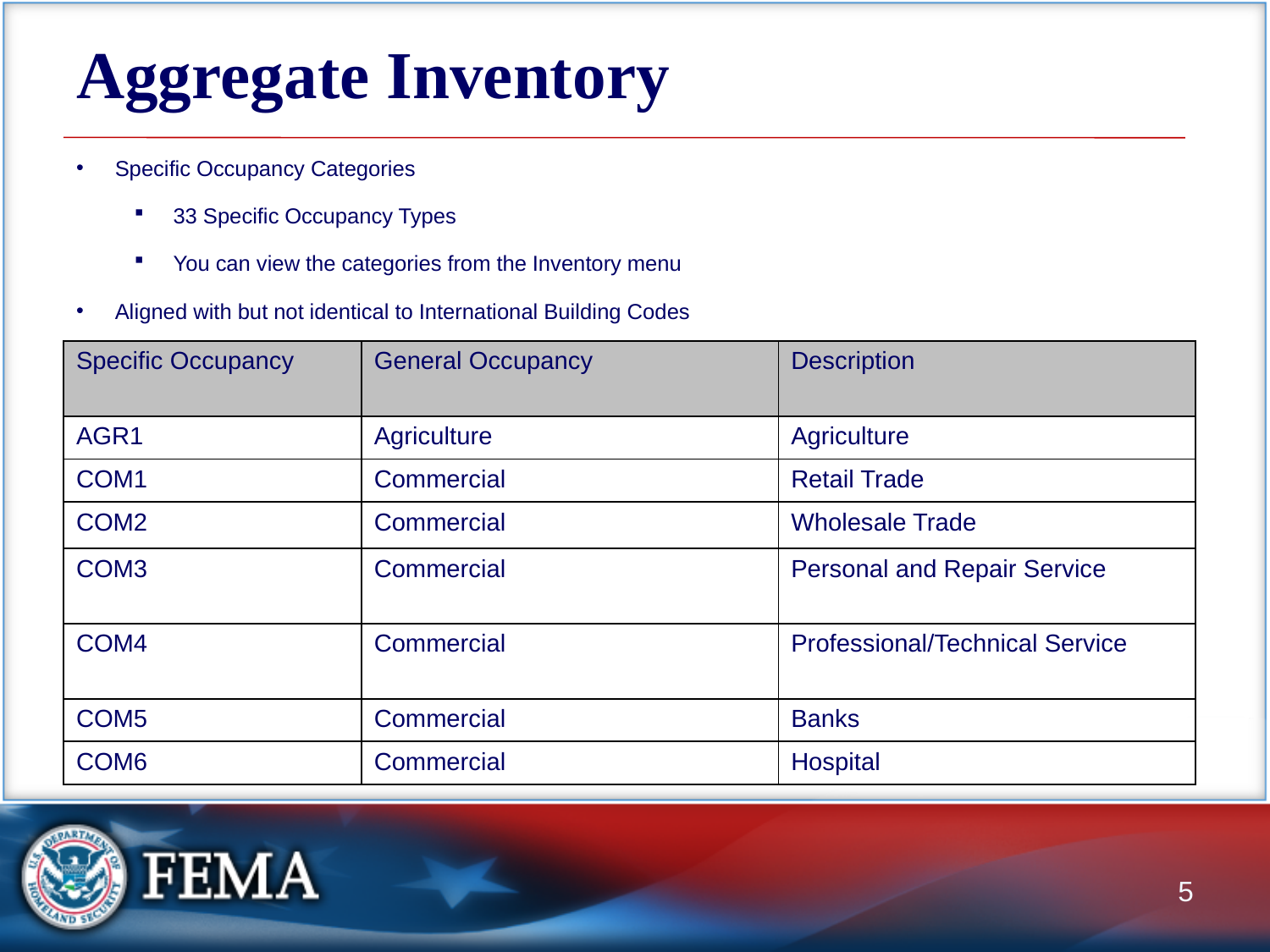

# Aggregate Inventory
Specific Occupancy Categories
33 Specific Occupancy Types
You can view the categories from the Inventory menu
Aligned with but not identical to International Building Codes

| Specific Occupancy | General Occupancy | Description |
| --- | --- | --- |
| AGR1 | Agriculture | Agriculture |
| COM1 | Commercial | Retail Trade |
| COM2 | Commercial | Wholesale Trade |
| COM3 | Commercial | Personal and Repair Service |
| COM4 | Commercial | Professional/Technical Service |
| COM5 | Commercial | Banks |
| COM6 | Commercial | Hospital |
5